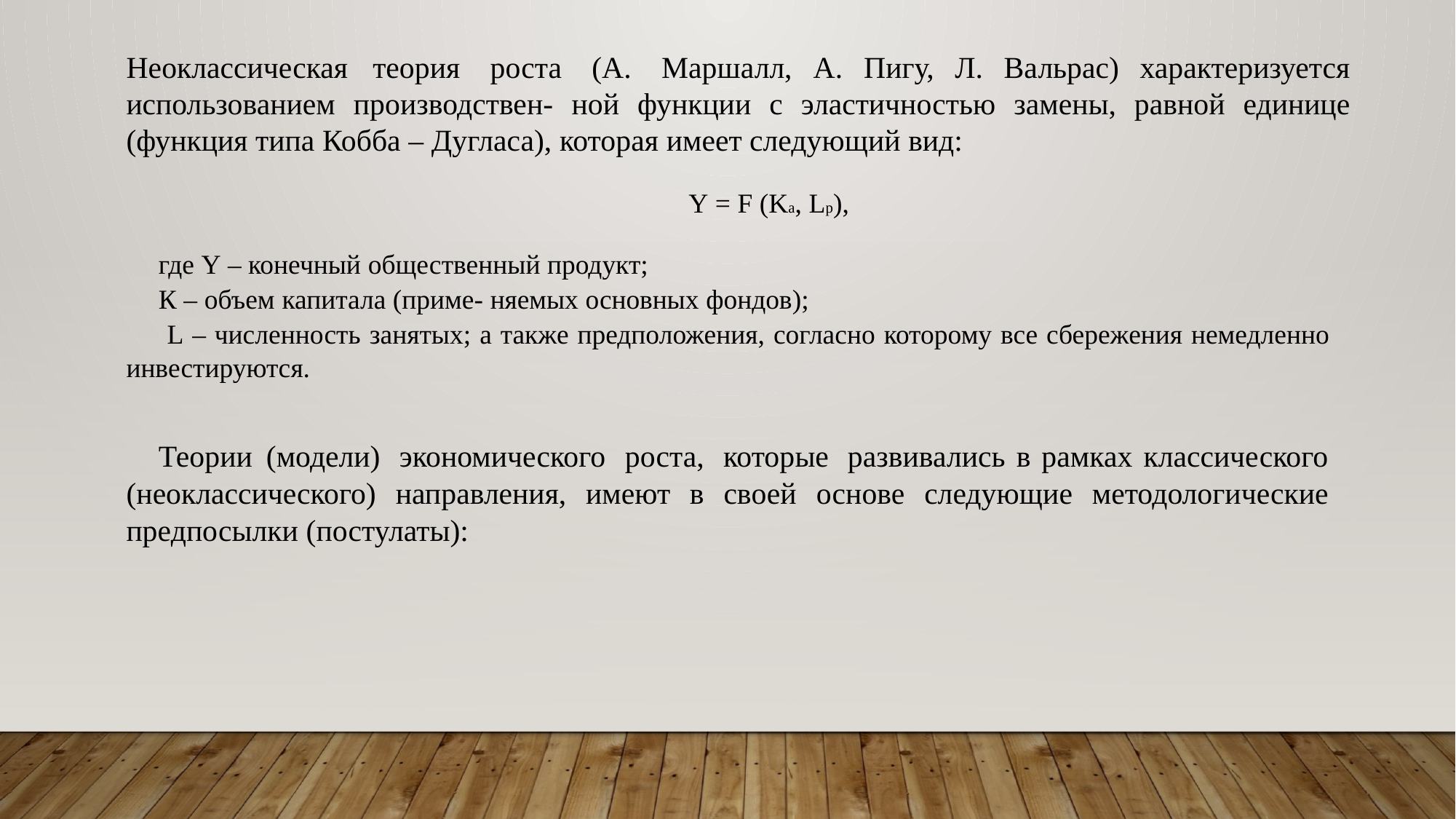

Неоклассическая теория роста (А. Маршалл, А. Пигу, Л. Вальрас) характеризуется использованием производствен- ной функции с эластичностью замены, равной единице (функция типа Кобба – Дугласа), которая имеет следующий вид:
Y = F (Ka, Lp),
где Y – конечный общественный продукт;
К – объем капитала (приме- няемых основных фондов);
 L – численность занятых; а также предположения, согласно которому все сбережения немедленно инвестируются.
Теории (модели) экономического роста, которые развивались в рамках классического (неоклассического) направления, имеют в своей основе следующие методологические предпосылки (постулаты):